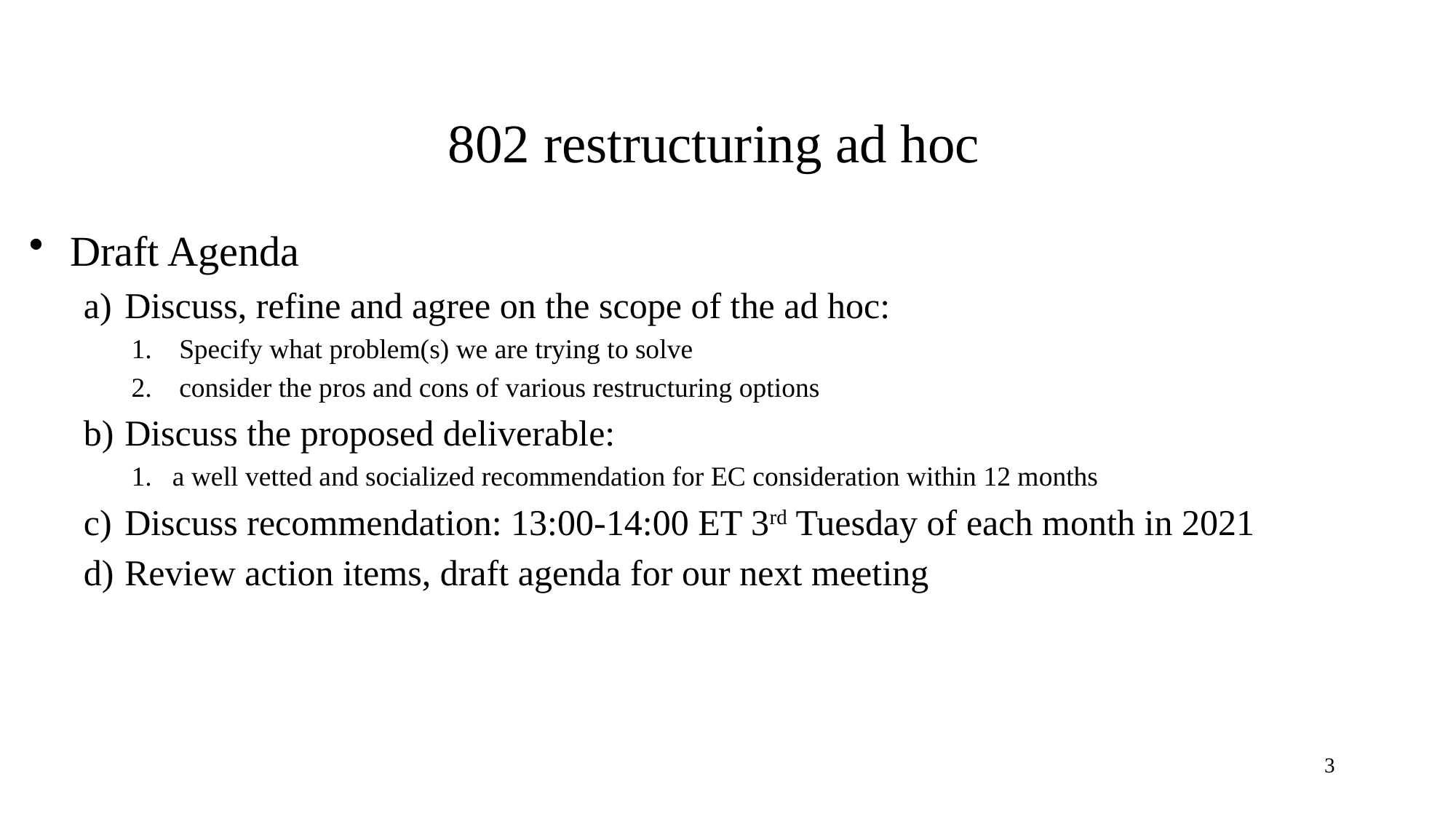

# 802 restructuring ad hoc
Draft Agenda
Discuss, refine and agree on the scope of the ad hoc:
Specify what problem(s) we are trying to solve
consider the pros and cons of various restructuring options
Discuss the proposed deliverable:
a well vetted and socialized recommendation for EC consideration within 12 months
Discuss recommendation: 13:00-14:00 ET 3rd Tuesday of each month in 2021
Review action items, draft agenda for our next meeting

3